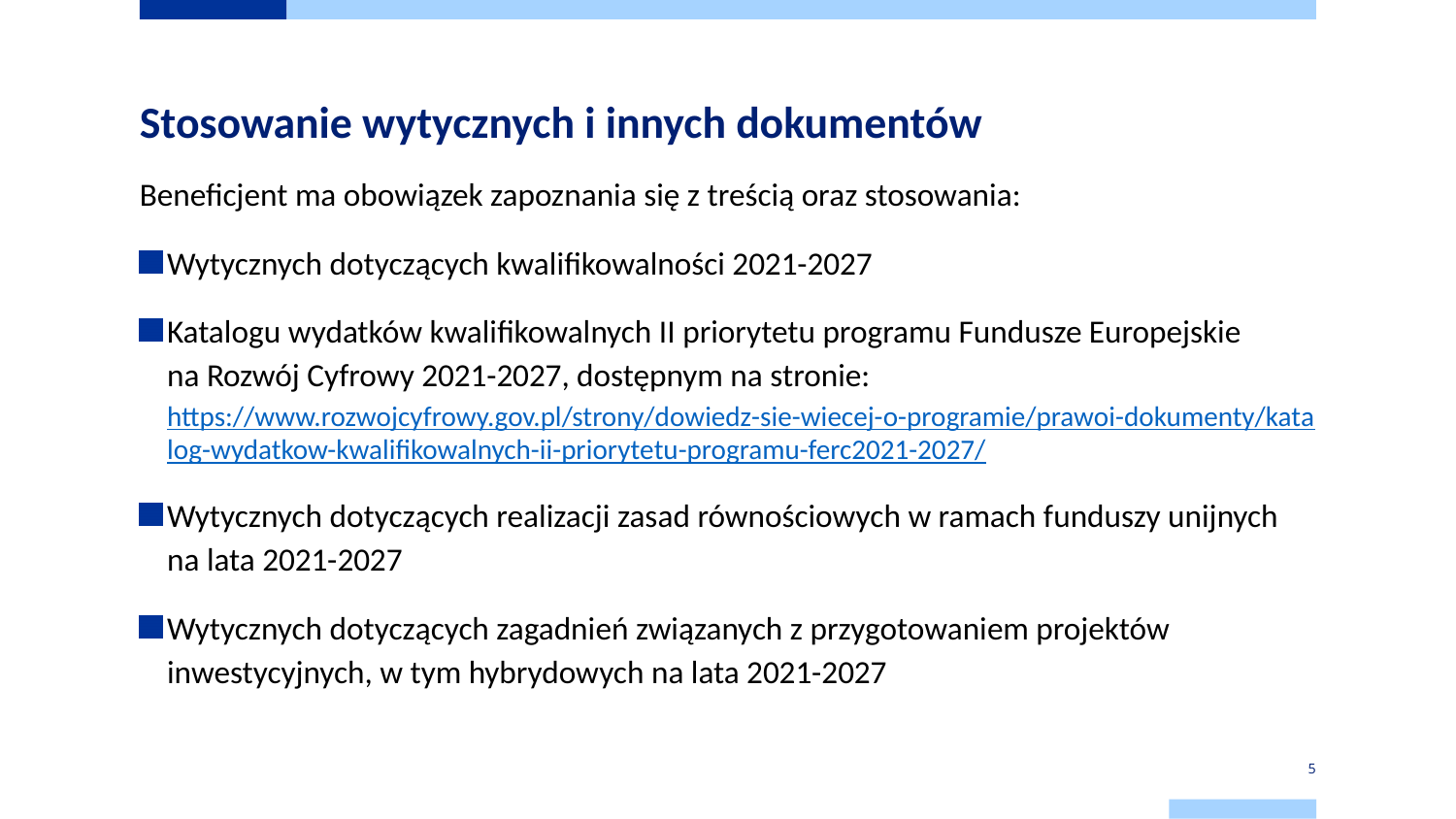

# Stosowanie wytycznych i innych dokumentów
Beneficjent ma obowiązek zapoznania się z treścią oraz stosowania:
Wytycznych dotyczących kwalifikowalności 2021-2027
Katalogu wydatków kwalifikowalnych II priorytetu programu Fundusze Europejskie
na Rozwój Cyfrowy 2021-2027, dostępnym na stronie: https://www.rozwojcyfrowy.gov.pl/strony/dowiedz-sie-wiecej-o-programie/prawoi-dokumenty/katalog-wydatkow-kwalifikowalnych-ii-priorytetu-programu-ferc2021-2027/
Wytycznych dotyczących realizacji zasad równościowych w ramach funduszy unijnych na lata 2021-2027
Wytycznych dotyczących zagadnień związanych z przygotowaniem projektów inwestycyjnych, w tym hybrydowych na lata 2021-2027

5